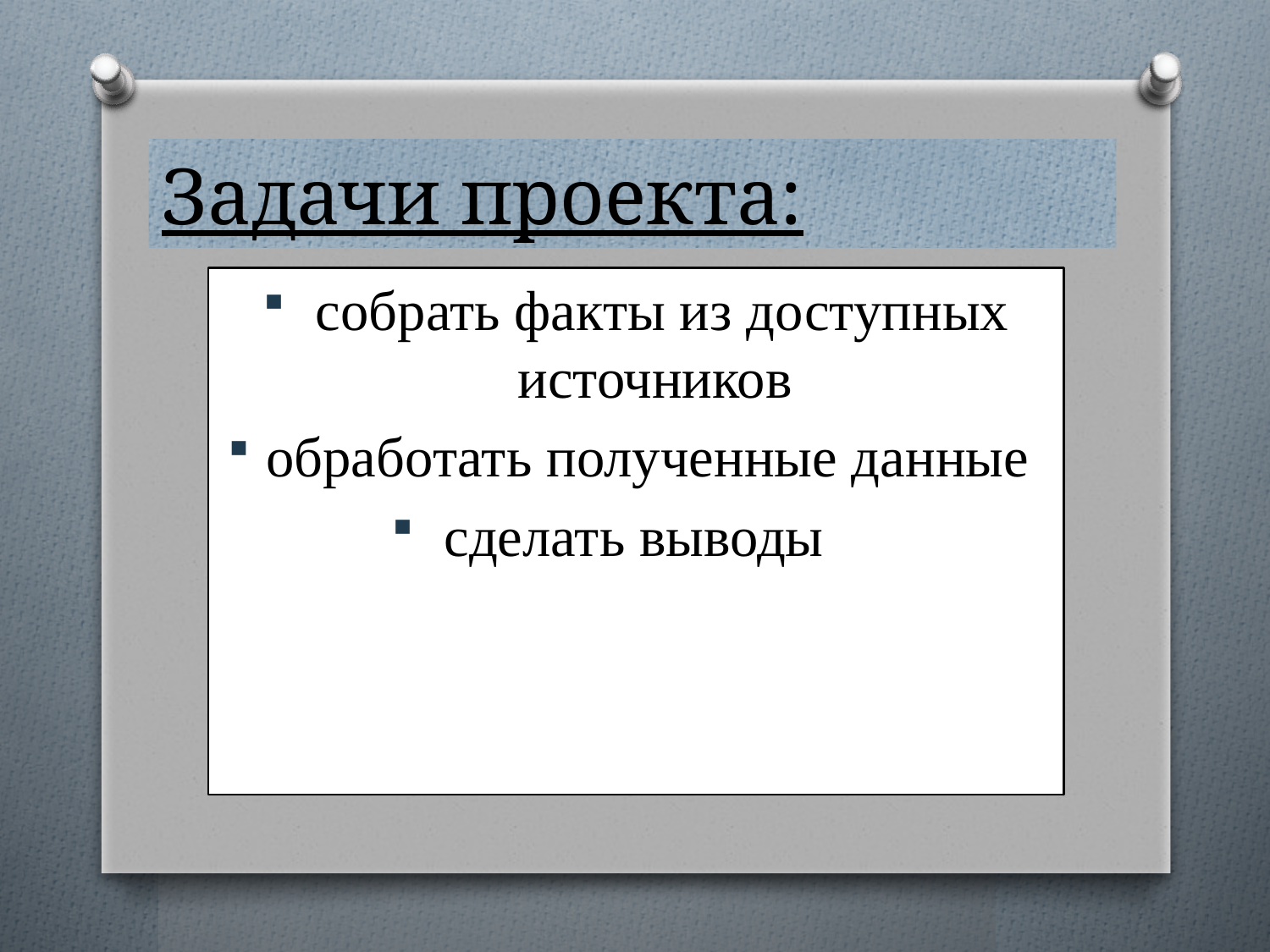

# Задачи проекта:
 собрать факты из доступных источников
обработать полученные данные
 сделать выводы